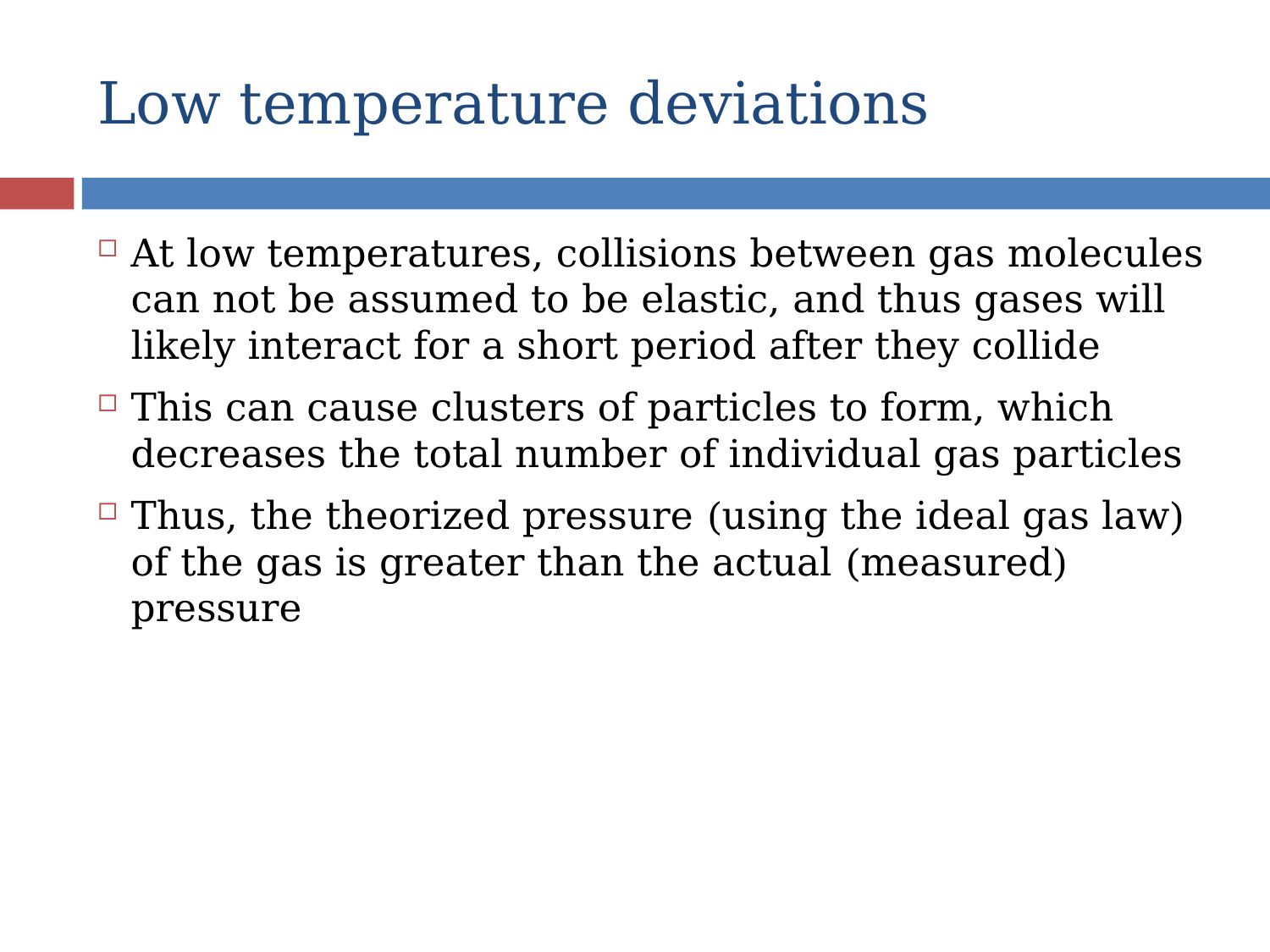

# Low temperature deviations
At low temperatures, collisions between gas molecules can not be assumed to be elastic, and thus gases will likely interact for a short period after they collide
This can cause clusters of particles to form, which decreases the total number of individual gas particles
Thus, the theorized pressure (using the ideal gas law) of the gas is greater than the actual (measured) pressure